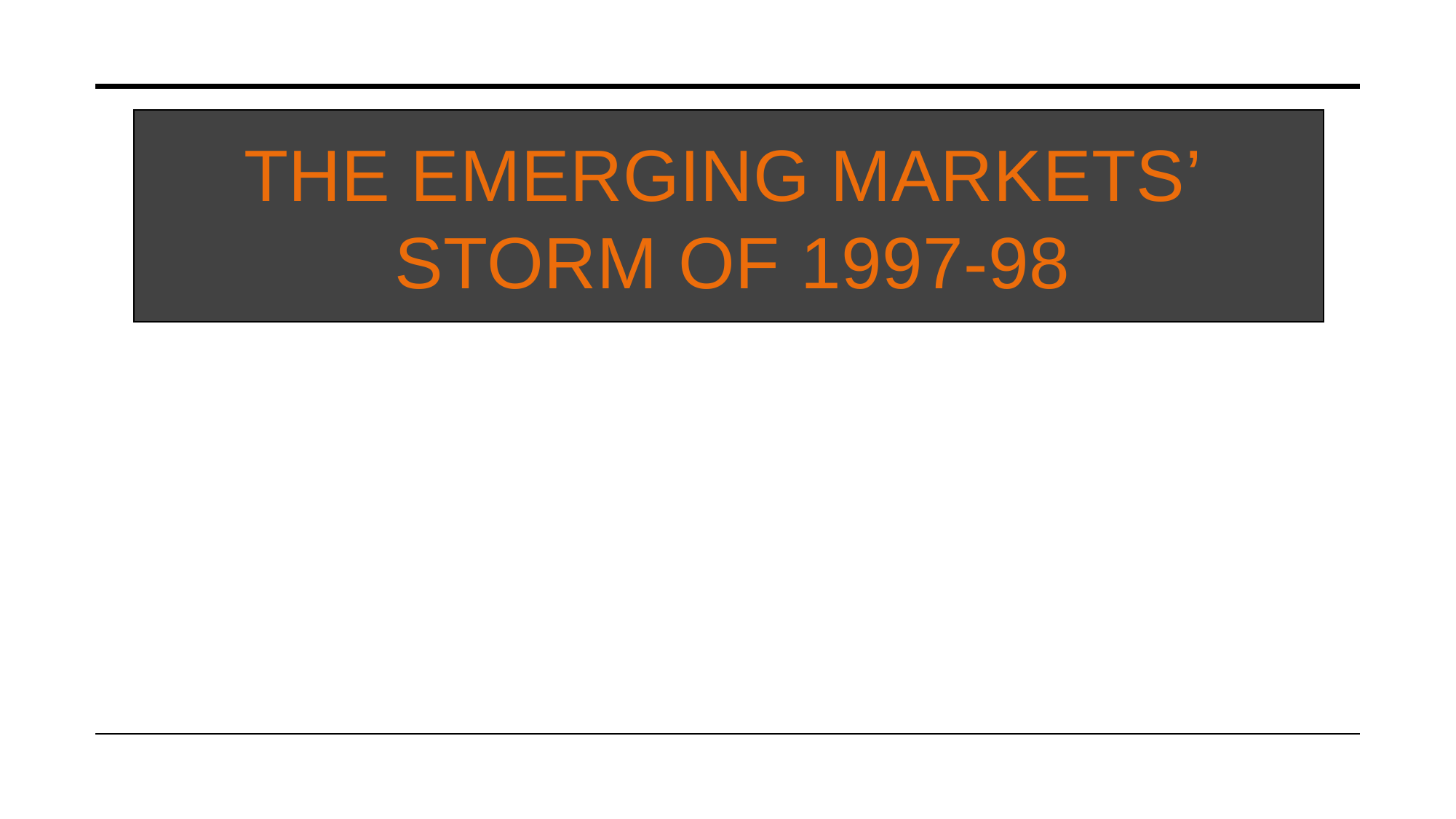

# THE EMERGING MARKETS’ STORM OF 1997-98